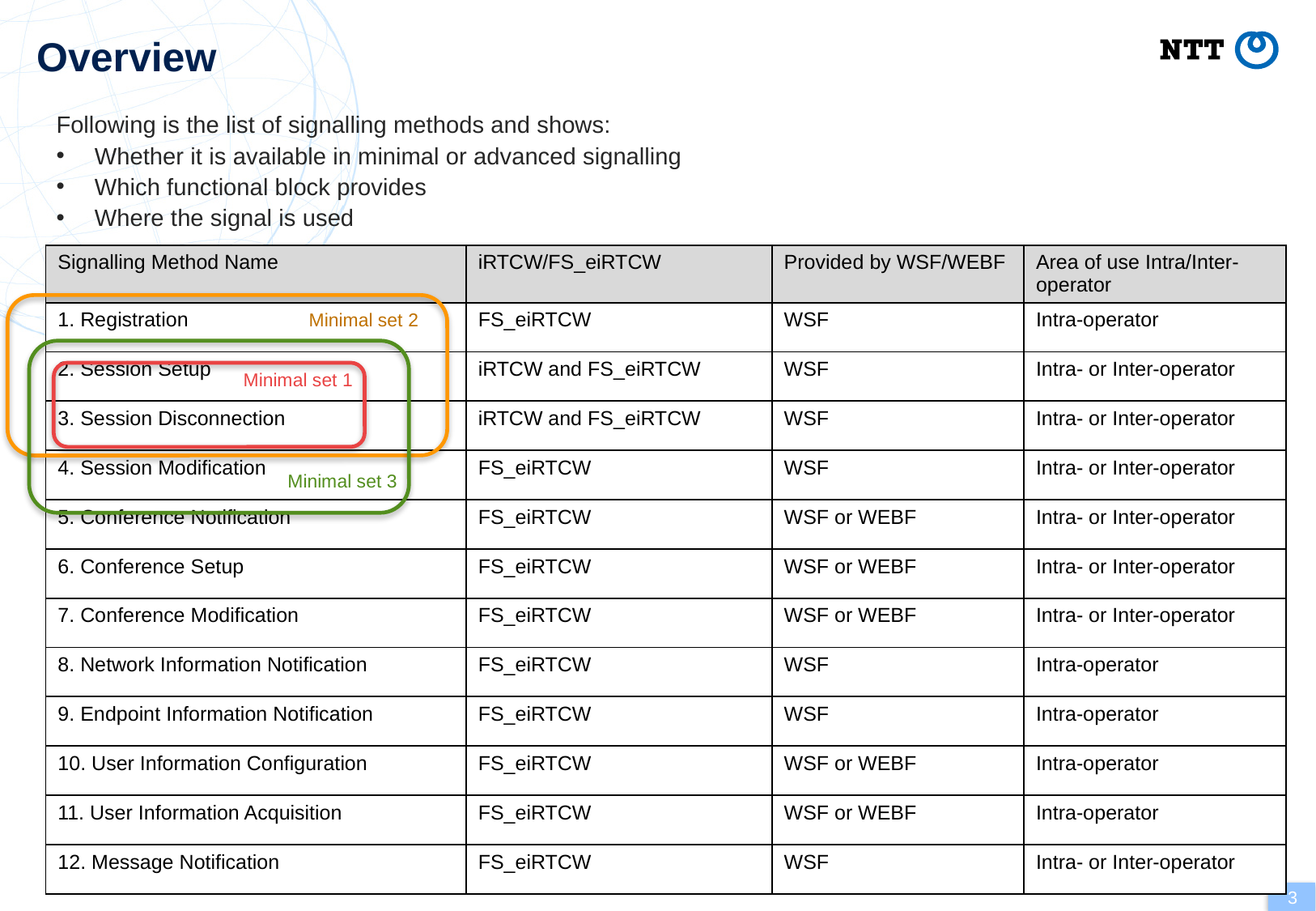

# Overview
Following is the list of signalling methods and shows:
Whether it is available in minimal or advanced signalling
Which functional block provides
Where the signal is used
| Signalling Method Name | iRTCW/FS\_eiRTCW | Provided by WSF/WEBF | Area of use Intra/Inter-operator |
| --- | --- | --- | --- |
| 1. Registration | FS\_eiRTCW | WSF | Intra-operator |
| 2. Session Setup | iRTCW and FS\_eiRTCW | WSF | Intra- or Inter-operator |
| 3. Session Disconnection | iRTCW and FS\_eiRTCW | WSF | Intra- or Inter-operator |
| 4. Session Modification | FS\_eiRTCW | WSF | Intra- or Inter-operator |
| 5. Conference Notification | FS\_eiRTCW | WSF or WEBF | Intra- or Inter-operator |
| 6. Conference Setup | FS\_eiRTCW | WSF or WEBF | Intra- or Inter-operator |
| 7. Conference Modification | FS\_eiRTCW | WSF or WEBF | Intra- or Inter-operator |
| 8. Network Information Notification | FS\_eiRTCW | WSF | Intra-operator |
| 9. Endpoint Information Notification | FS\_eiRTCW | WSF | Intra-operator |
| 10. User Information Configuration | FS\_eiRTCW | WSF or WEBF | Intra-operator |
| 11. User Information Acquisition | FS\_eiRTCW | WSF or WEBF | Intra-operator |
| 12. Message Notification | FS\_eiRTCW | WSF | Intra- or Inter-operator |

Minimal set 2

Minimal set 1

Minimal set 3